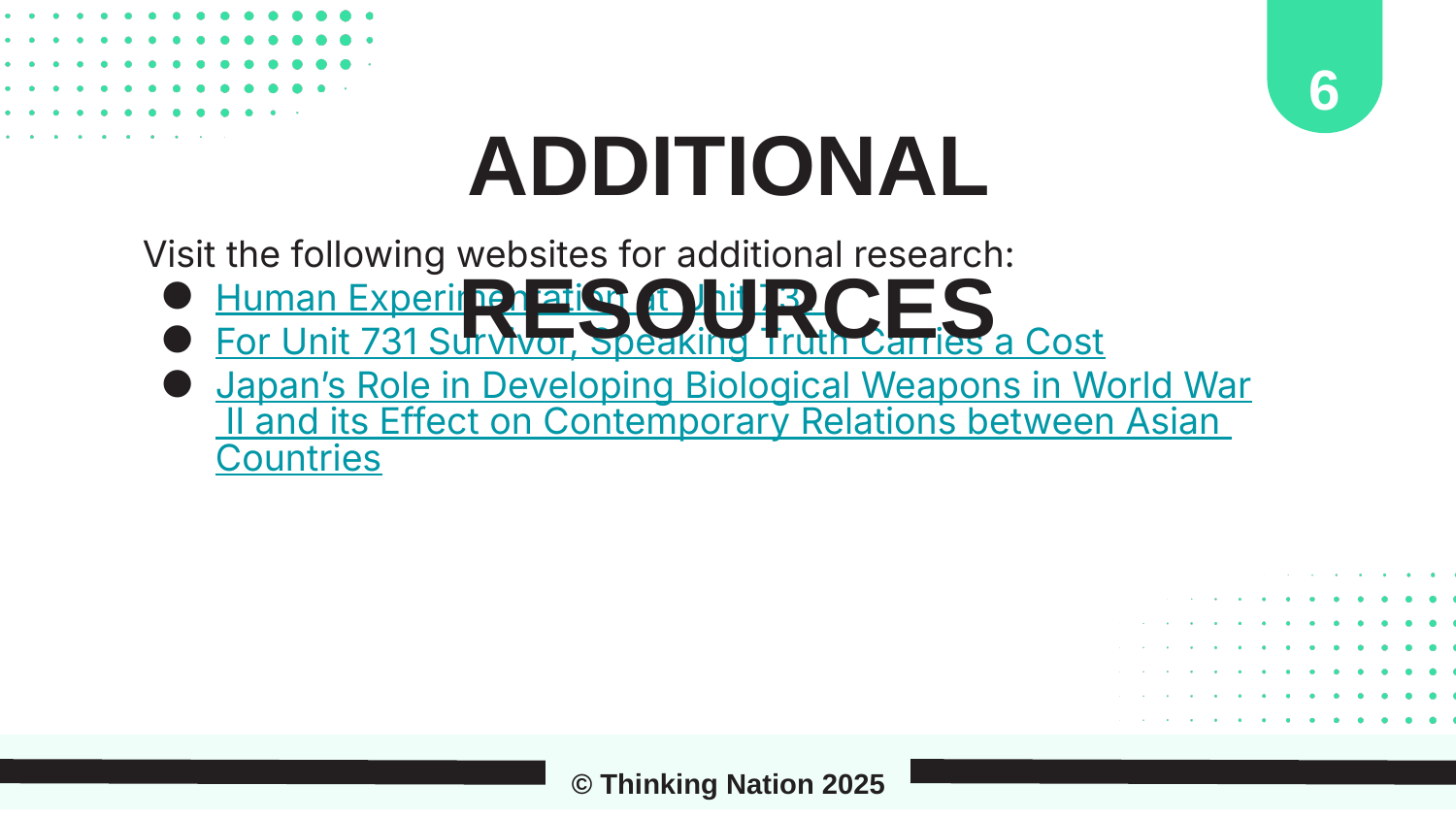

6
ADDITIONAL RESOURCES
Visit the following websites for additional research:
Human Experimentation at Unit 731
For Unit 731 Survivor, Speaking Truth Carries a Cost
Japan’s Role in Developing Biological Weapons in World War II and its Effect on Contemporary Relations between Asian Countries

© Thinking Nation 2025